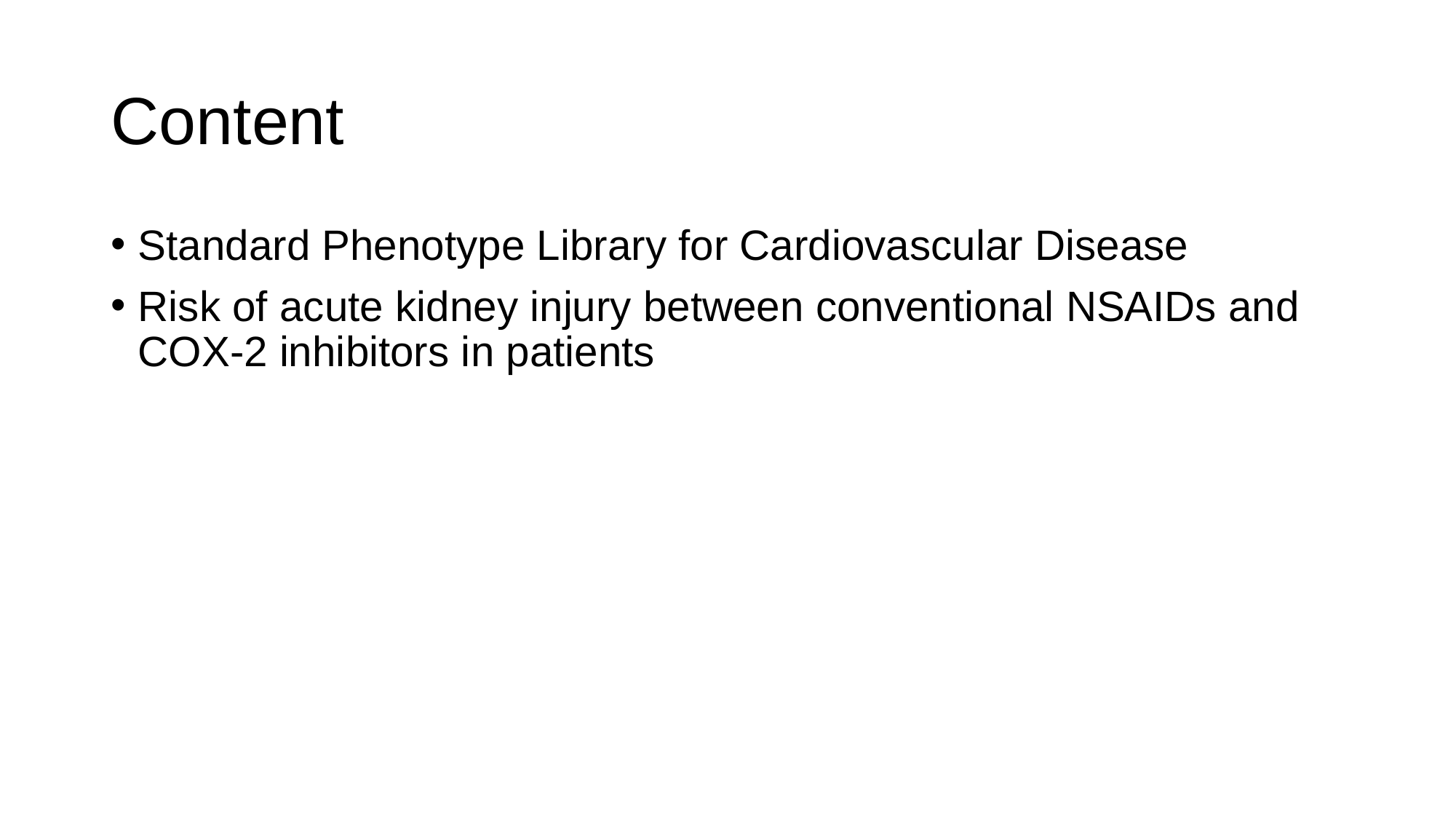

# Content
Standard Phenotype Library for Cardiovascular Disease
Risk of acute kidney injury between conventional NSAIDs and COX-2 inhibitors in patients